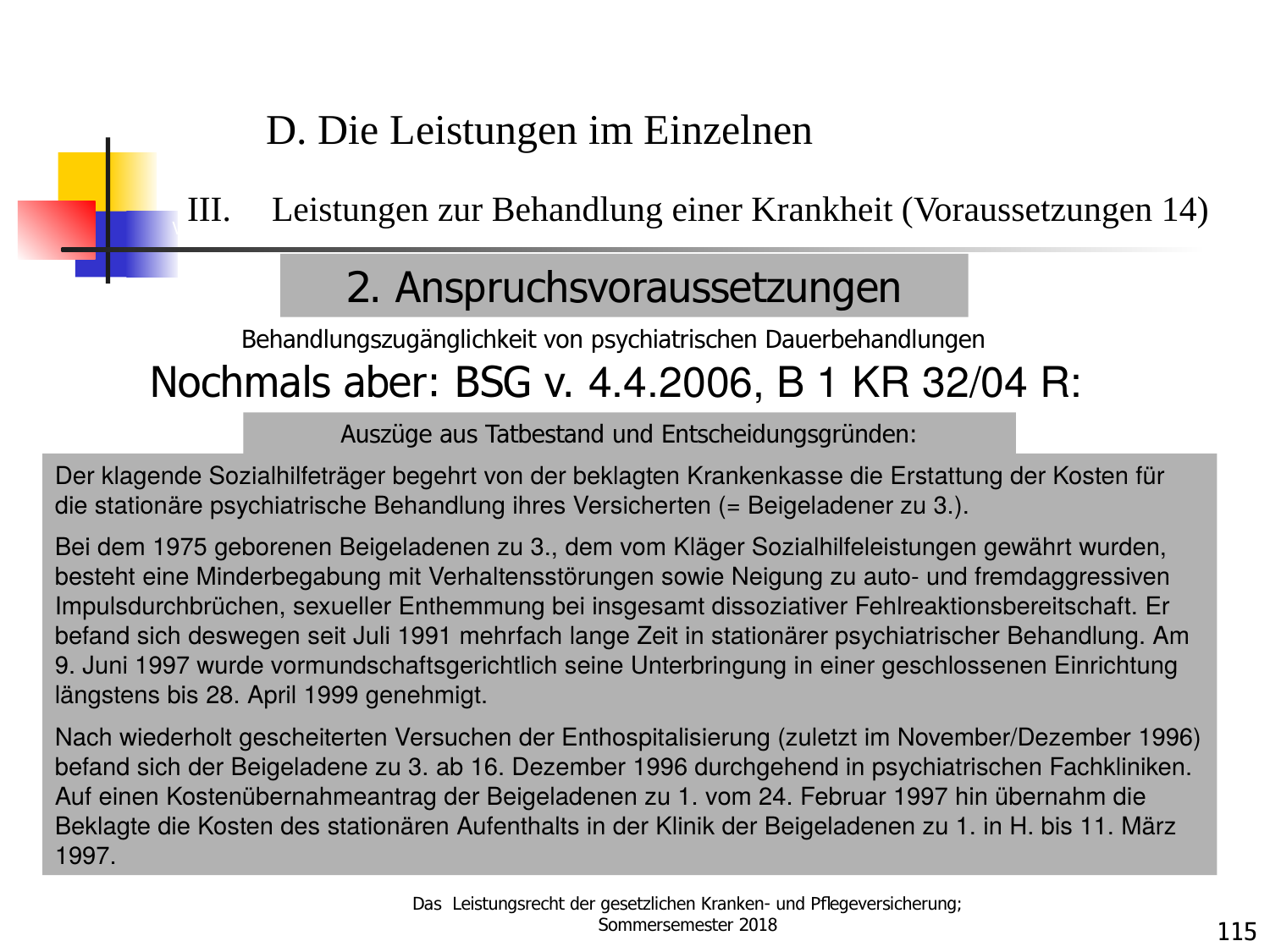

Voraussetzungen 14
D. Die Leistungen im Einzelnen

Leistungen zur Behandlung einer Krankheit (Voraussetzungen 14)
2. Anspruchsvoraussetzungen
Behandlungszugänglichkeit von psychiatrischen Dauerbehandlungen
Nochmals aber: BSG v. 4.4.2006, B 1 KR 32/04 R:
Auszüge aus Tatbestand und Entscheidungsgründen:
Der klagende Sozialhilfeträger begehrt von der beklagten Krankenkasse die Erstattung der Kosten für die stationäre psychiatrische Behandlung ihres Versicherten (= Beigeladener zu 3.).
Bei dem 1975 geborenen Beigeladenen zu 3., dem vom Kläger Sozialhilfeleistungen gewährt wurden, besteht eine Minderbegabung mit Verhaltensstörungen sowie Neigung zu auto- und fremdaggressiven Impulsdurchbrüchen, sexueller Enthemmung bei insgesamt dissoziativer Fehlreaktionsbereitschaft. Er befand sich deswegen seit Juli 1991 mehrfach lange Zeit in stationärer psychiatrischer Behandlung. Am 9. Juni 1997 wurde vormundschaftsgerichtlich seine Unterbringung in einer geschlossenen Einrichtung längstens bis 28. April 1999 genehmigt.
Nach wiederholt gescheiterten Versuchen der Enthospitalisierung (zuletzt im November/Dezember 1996) befand sich der Beigeladene zu 3. ab 16. Dezember 1996 durchgehend in psychiatrischen Fachkliniken. Auf einen Kostenübernahmeantrag der Beigeladenen zu 1. vom 24. Februar 1997 hin übernahm die Beklagte die Kosten des stationären Aufenthalts in der Klinik der Beigeladenen zu 1. in H. bis 11. März 1997.
Krankheit
Das  Leistungsrecht der gesetzlichen Kranken- und Pflegeversicherung; Sommersemester 2018
115